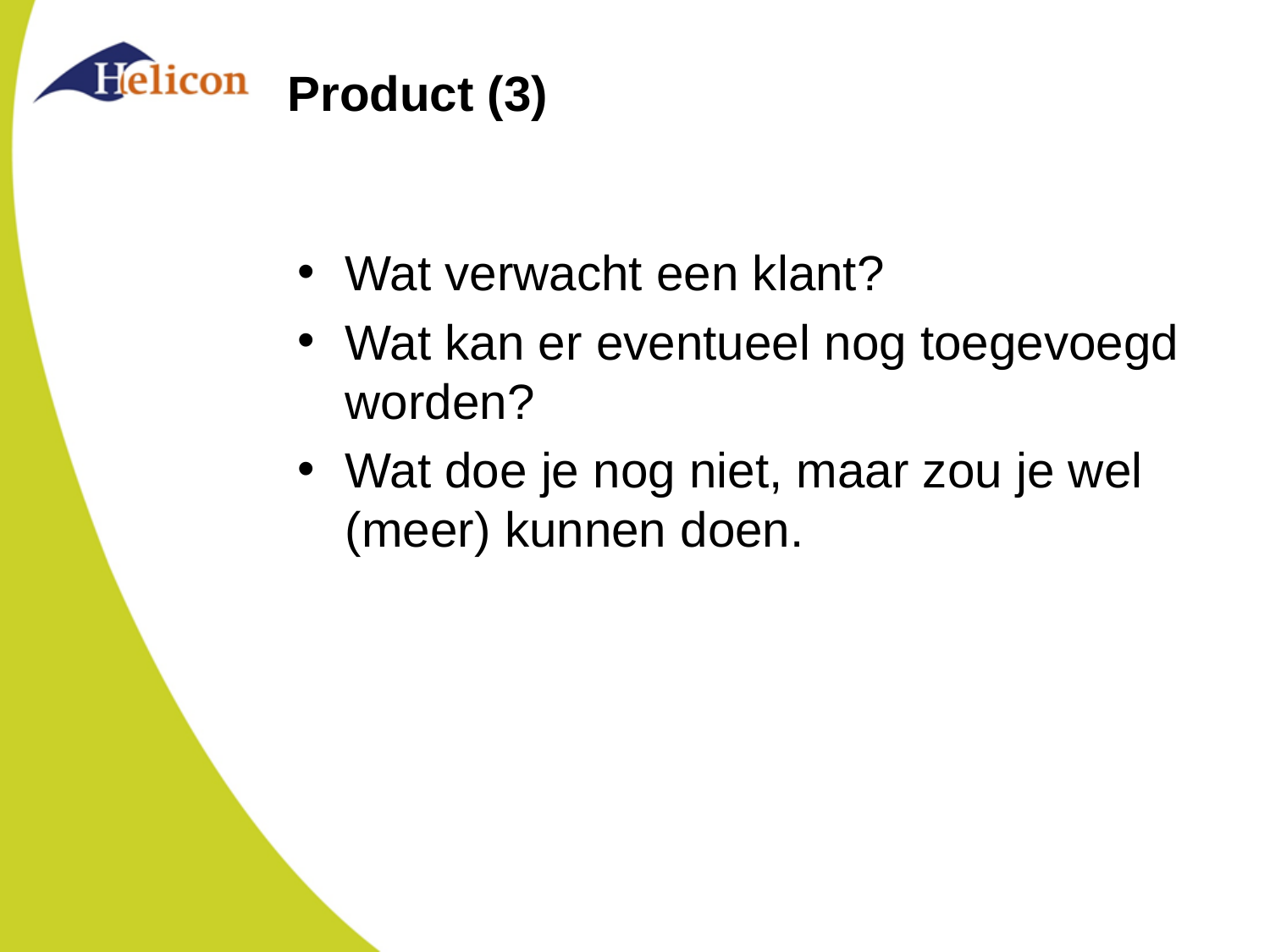

# Product (3)

Wat verwacht een klant?
Wat kan er eventueel nog toegevoegd worden?
Wat doe je nog niet, maar zou je wel (meer) kunnen doen.